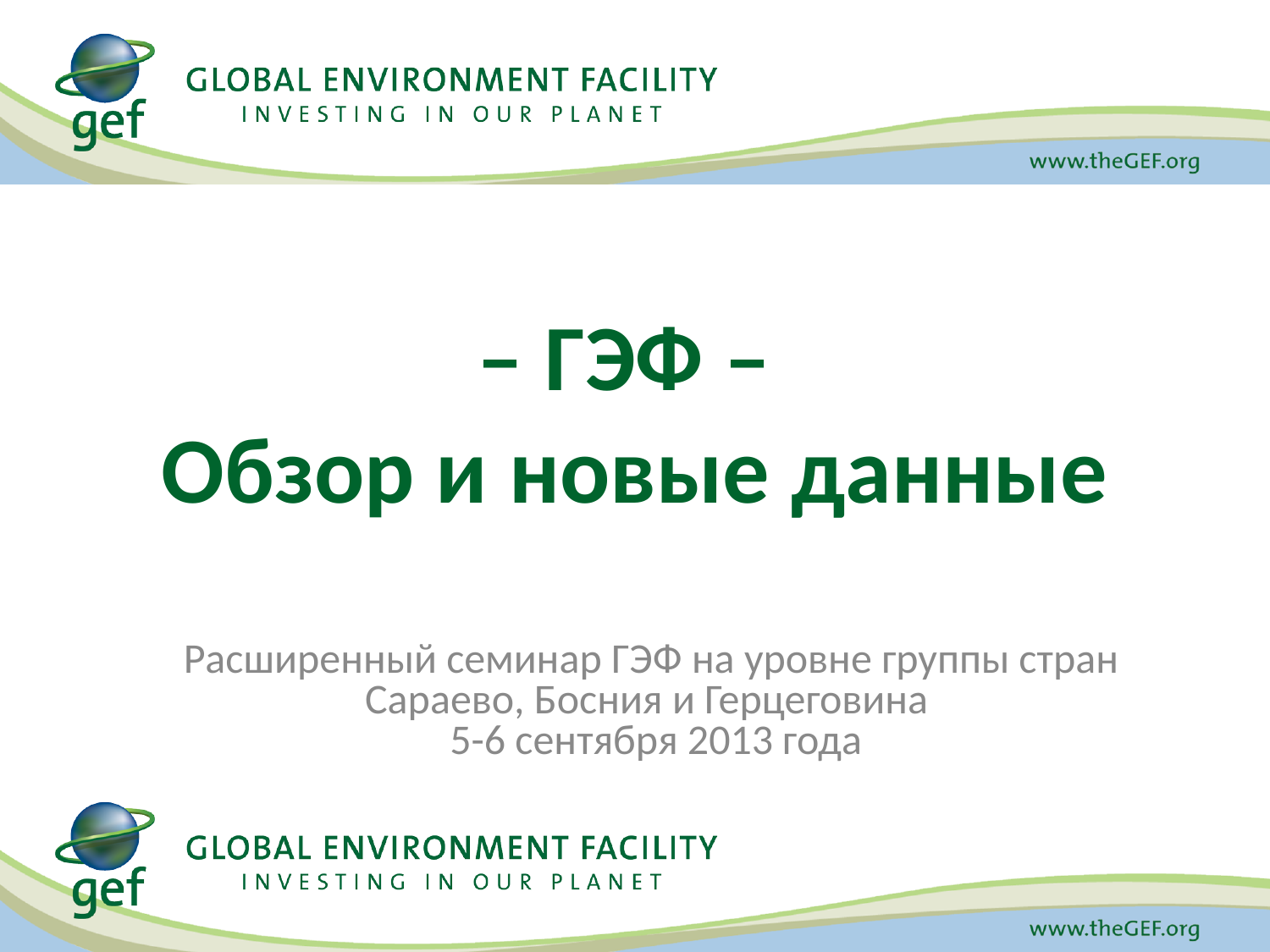

# – ГЭФ – Обзор и новые данные
Расширенный семинар ГЭФ на уровне группы стран
Сараево, Босния и Герцеговина
5-6 сентября 2013 года